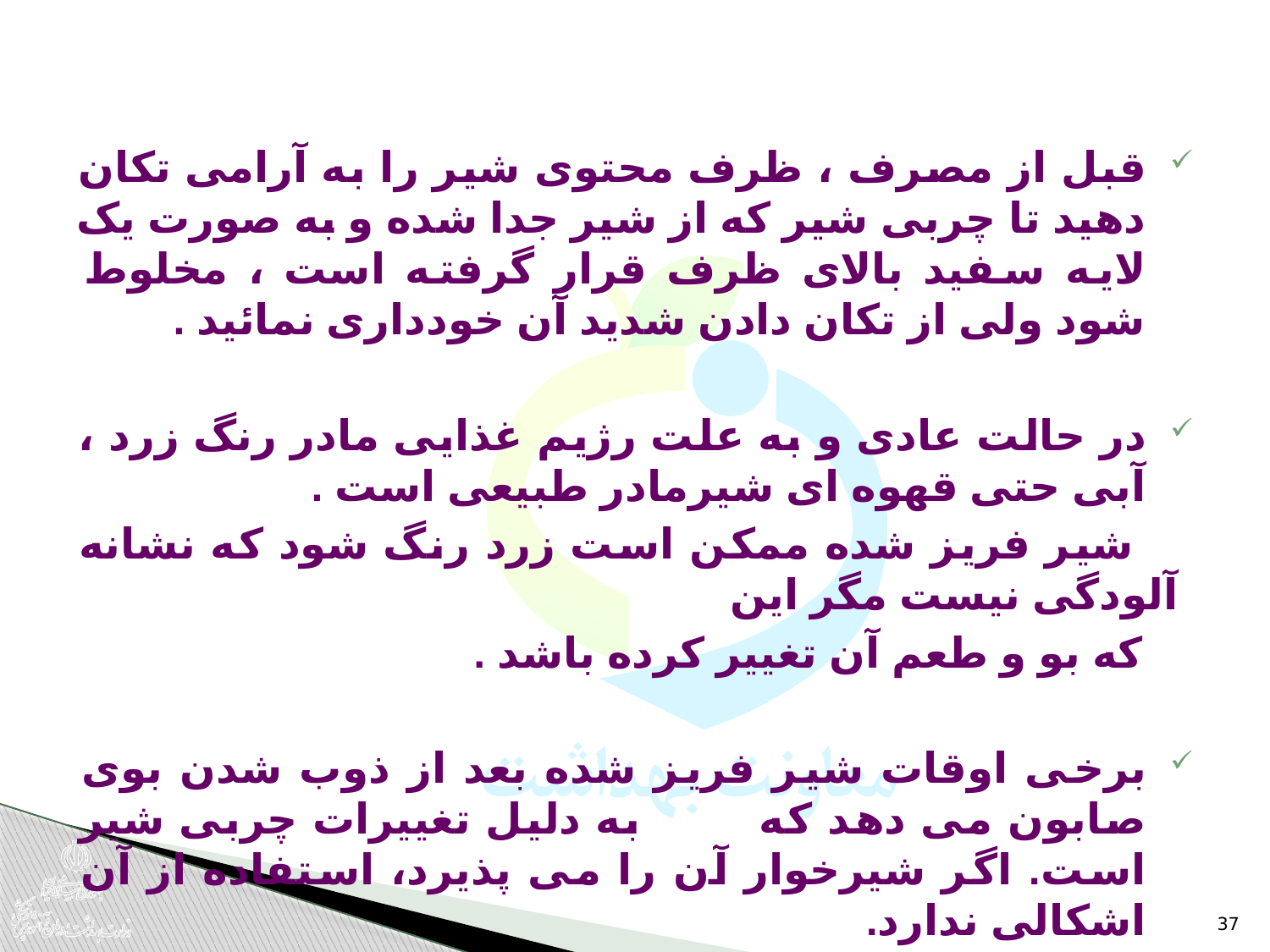

قبل از مصرف ، ظرف محتوی شیر را به آرامی تکان دهید تا چربی شیر که از شیر جدا شده و به صورت یک لایه سفید بالای ظرف قرار گرفته است ، مخلوط شود ولی از تکان دادن شدید آن خودداری نمائید .

در حالت عادی و به علت رژیم غذایی مادر رنگ زرد ، آبی حتی قهوه ای شیرمادر طبیعی است .
   شیر فریز شده ممکن است زرد رنگ شود که نشانه آلودگی نیست مگر این
   که بو و طعم آن تغییر کرده باشد .

برخی اوقات شیر فریز شده بعد از ذوب شدن بوی صابون می دهد که        به دلیل تغییرات چربی شیر است. اگر شیرخوار آن را می پذیرد، استفاده از آن اشکالی ندارد.

37